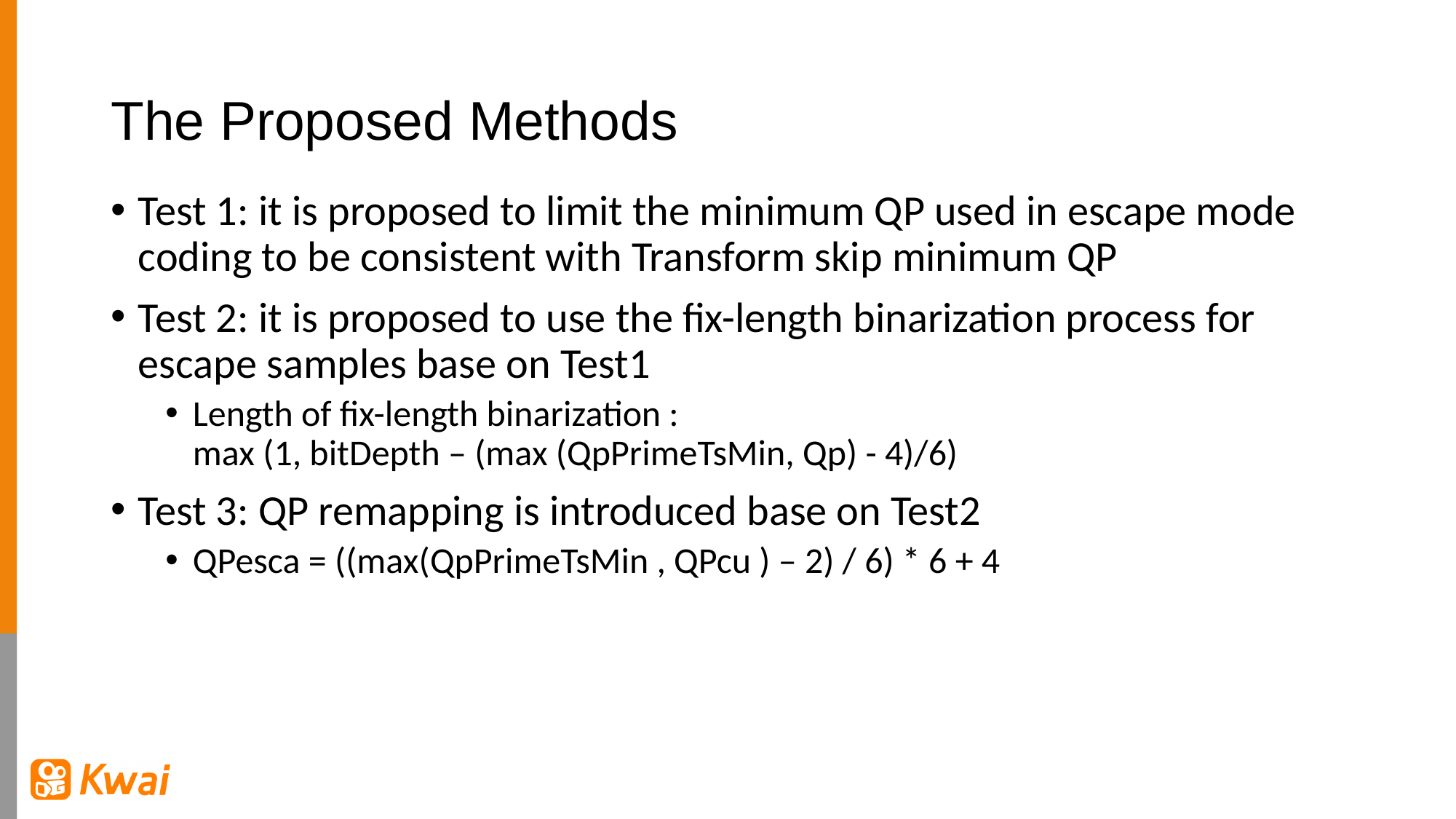

# The Proposed Methods
Test 1: it is proposed to limit the minimum QP used in escape mode coding to be consistent with Transform skip minimum QP
Test 2: it is proposed to use the fix-length binarization process for escape samples base on Test1
Length of fix-length binarization :
max (1, bitDepth – (max (QpPrimeTsMin, Qp) - 4)/6)
Test 3: QP remapping is introduced base on Test2
QPesca = ((max(QpPrimeTsMin , QPcu ) – 2) / 6) * 6 + 4